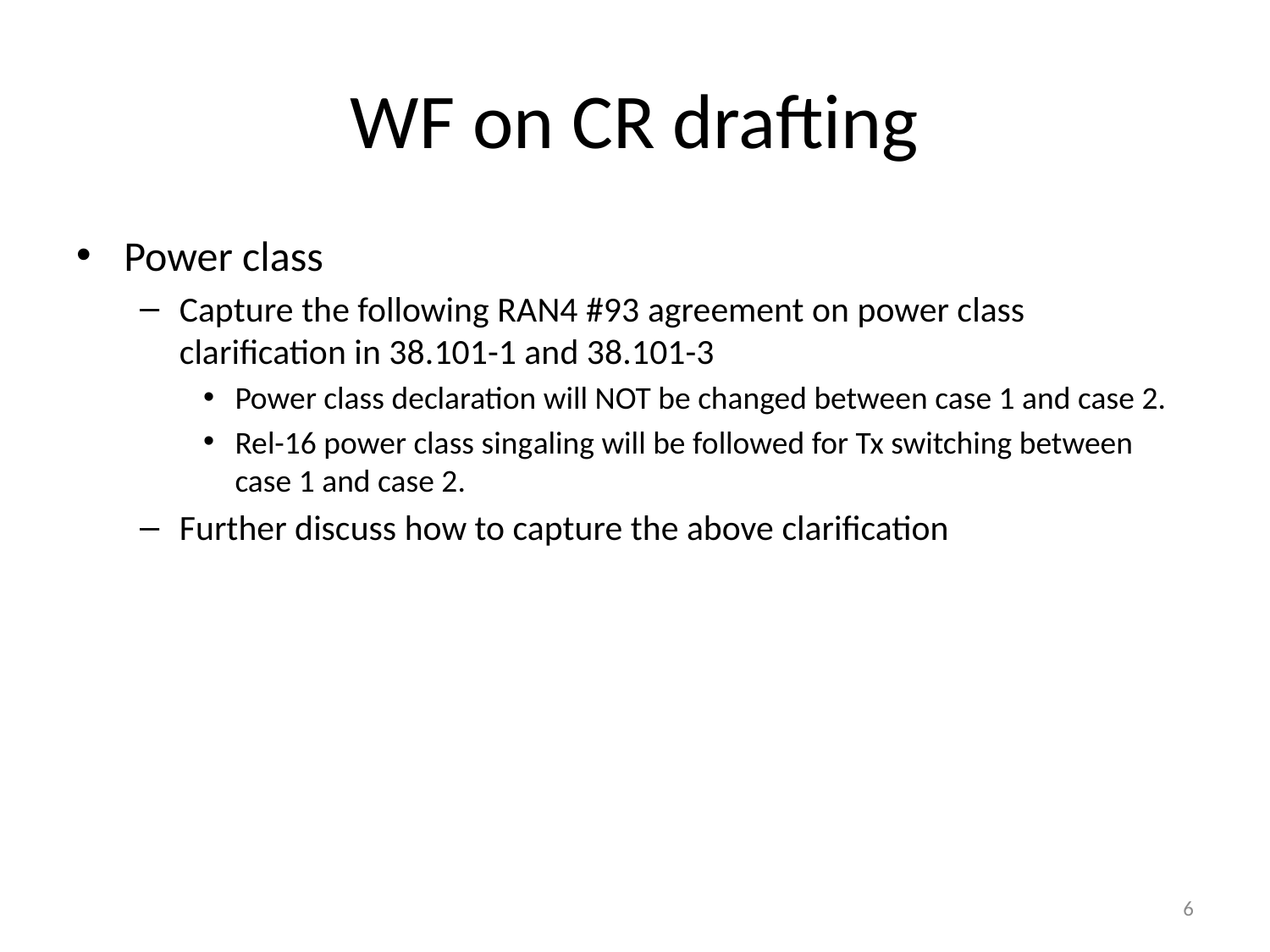

# WF on CR drafting
Power class
Capture the following RAN4 #93 agreement on power class clarification in 38.101-1 and 38.101-3
Power class declaration will NOT be changed between case 1 and case 2.
Rel-16 power class singaling will be followed for Tx switching between case 1 and case 2.
Further discuss how to capture the above clarification

6